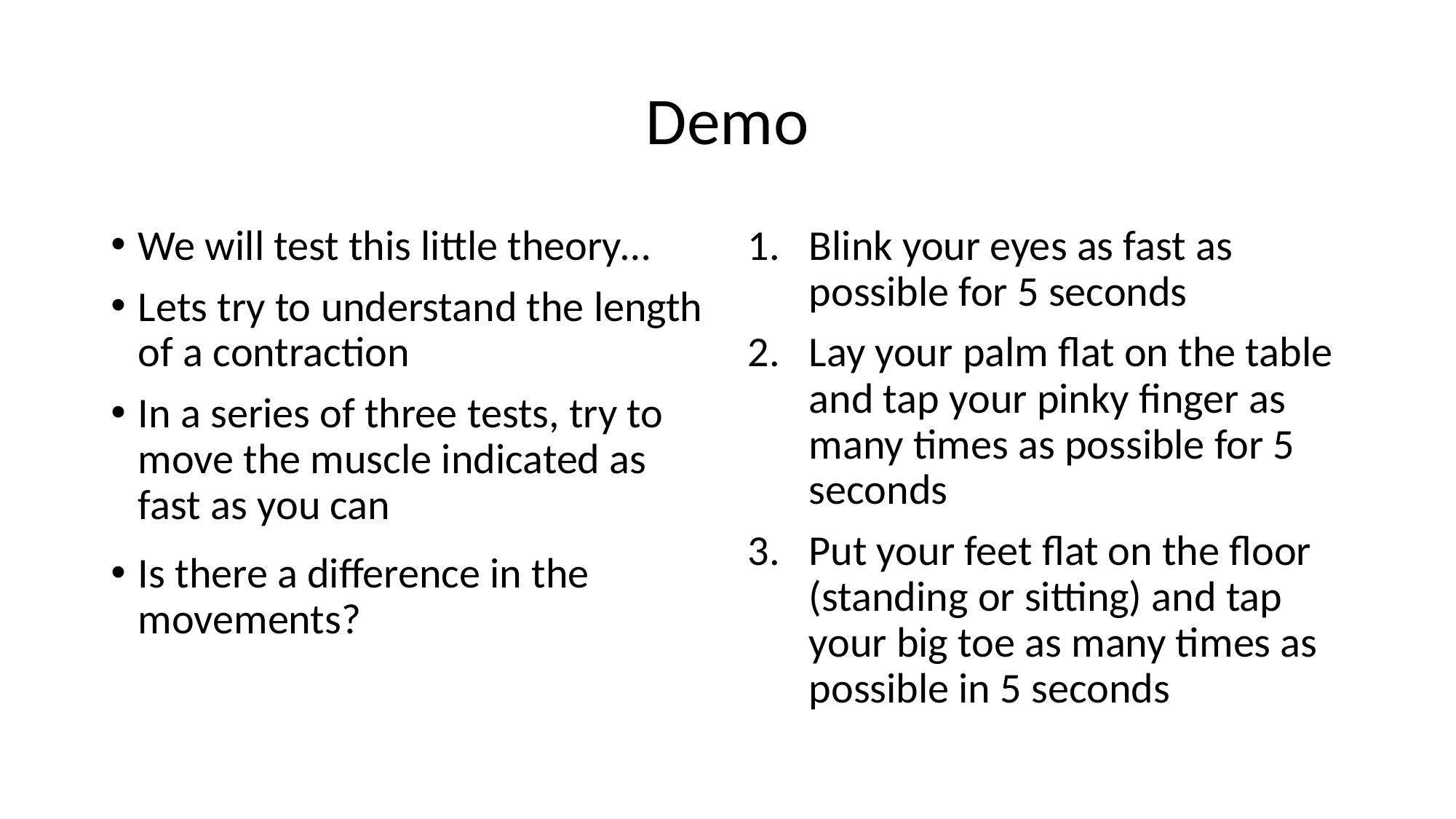

# Demo
We will test this little theory…
Lets try to understand the length of a contraction
In a series of three tests, try to move the muscle indicated as fast as you can
Blink your eyes as fast as possible for 5 seconds
Lay your palm flat on the table and tap your pinky finger as many times as possible for 5 seconds
Put your feet flat on the floor (standing or sitting) and tap your big toe as many times as possible in 5 seconds
Is there a difference in the movements?